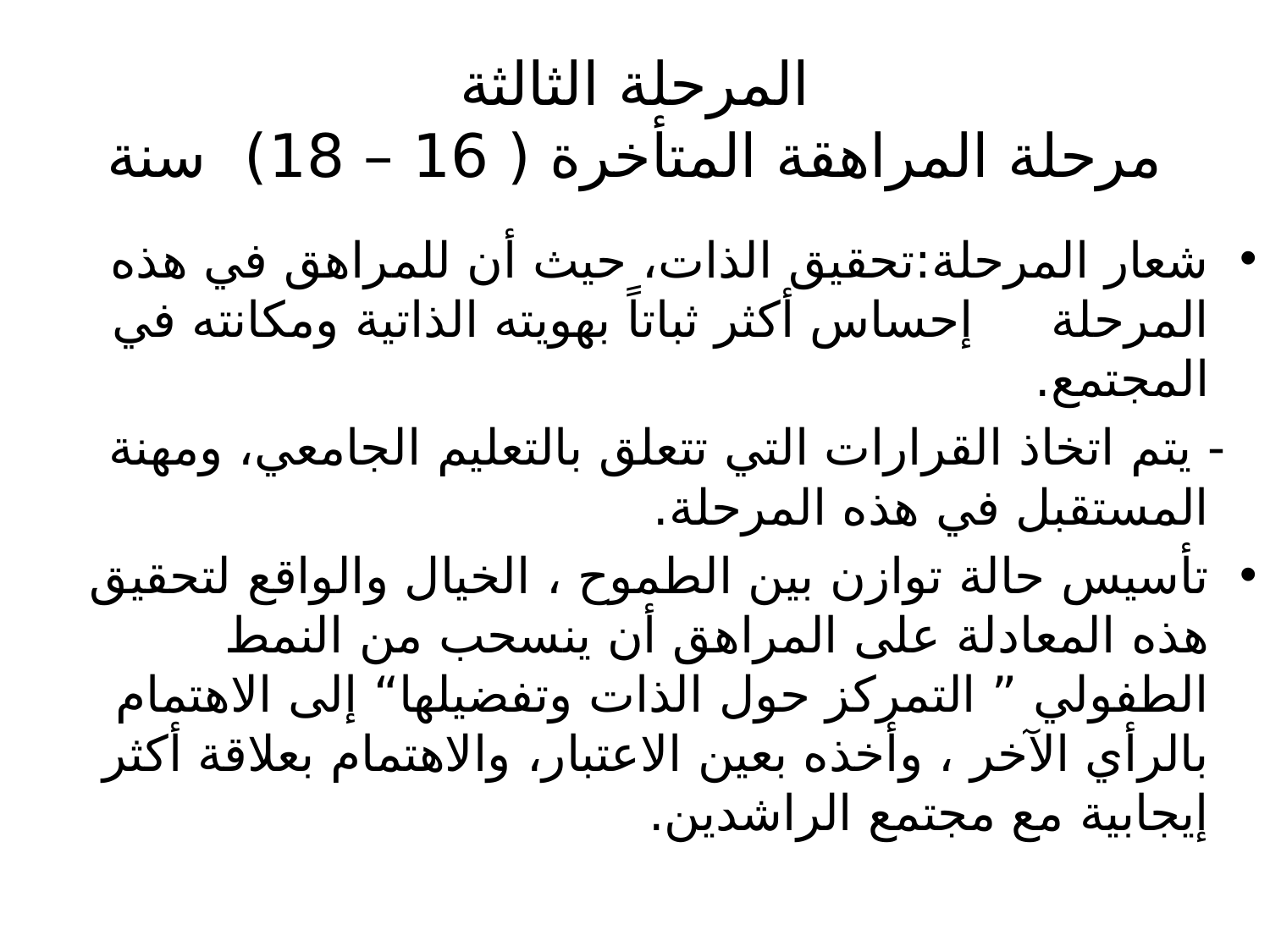

# المرحلة الثالثة مرحلة المراهقة المتأخرة ( 16 – 18)  سنة
شعار المرحلة:تحقيق الذات، حيث أن للمراهق في هذه المرحلة     إحساس أكثر ثباتاً بهويته الذاتية ومكانته في المجتمع.
  - يتم اتخاذ القرارات التي تتعلق بالتعليم الجامعي، ومهنة المستقبل في هذه المرحلة.
تأسيس حالة توازن بين الطموح ، الخيال والواقع لتحقيق هذه المعادلة على المراهق أن ينسحب من النمط الطفولي ” التمركز حول الذات وتفضيلها“ إلى الاهتمام بالرأي الآخر ، وأخذه بعين الاعتبار، والاهتمام بعلاقة أكثر إيجابية مع مجتمع الراشدين.